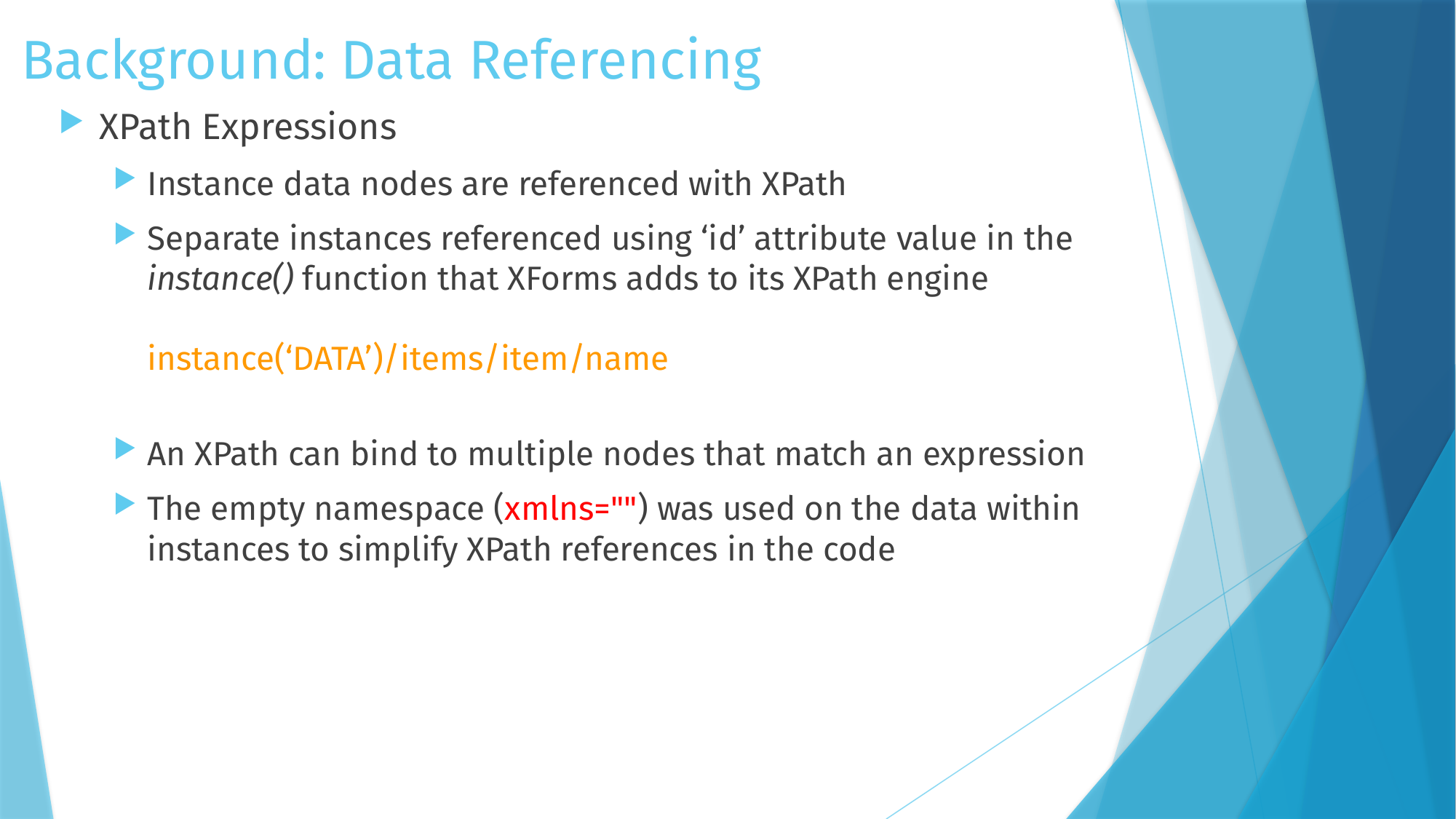

# Background: Data Referencing
XPath Expressions
Instance data nodes are referenced with XPath
Separate instances referenced using ‘id’ attribute value in the instance() function that XForms adds to its XPath engine
instance(‘DATA’)/items/item/name
An XPath can bind to multiple nodes that match an expression
The empty namespace (xmlns="") was used on the data within instances to simplify XPath references in the code